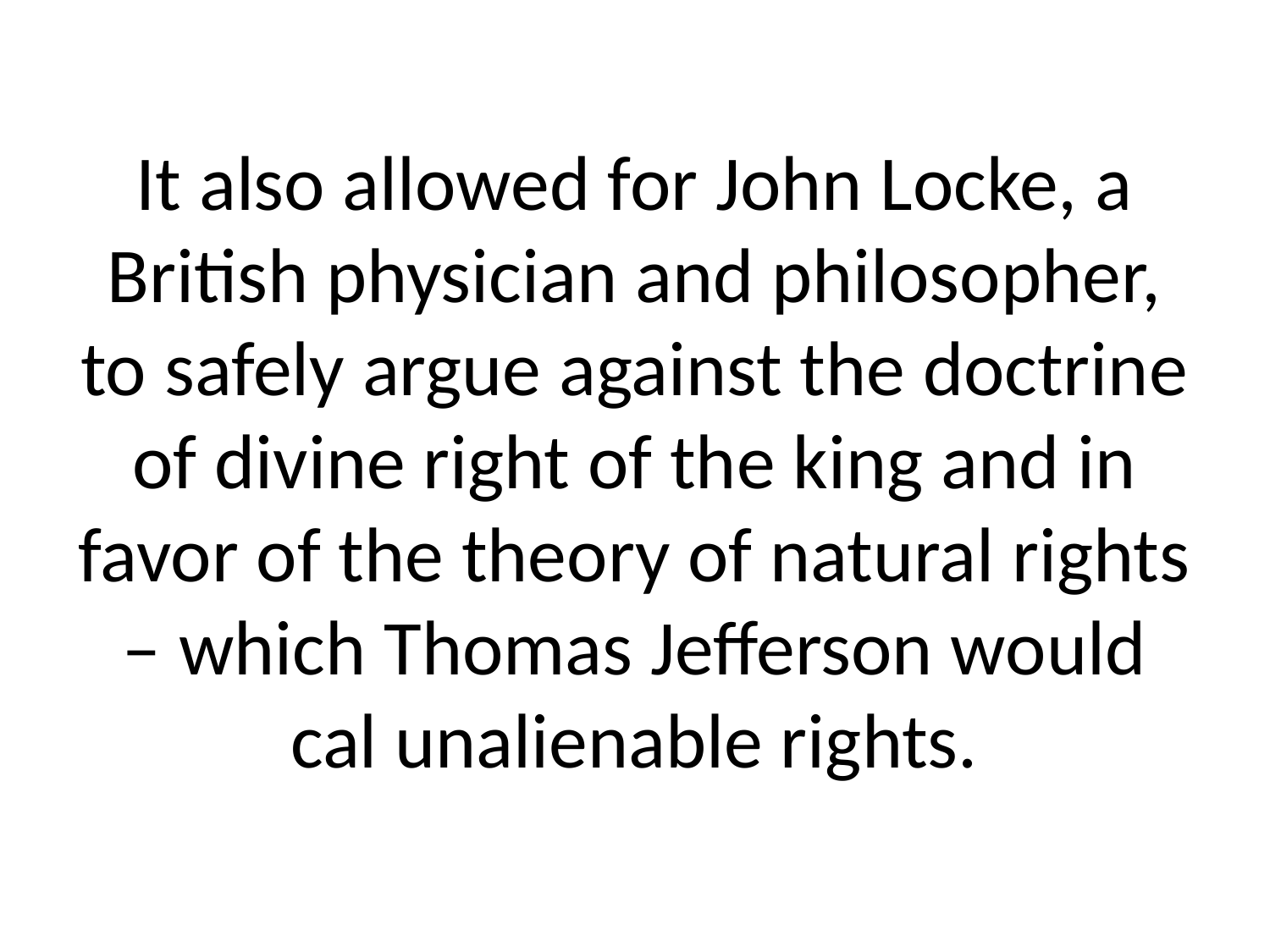

# It also allowed for John Locke, a British physician and philosopher, to safely argue against the doctrine of divine right of the king and in favor of the theory of natural rights – which Thomas Jefferson would cal unalienable rights.